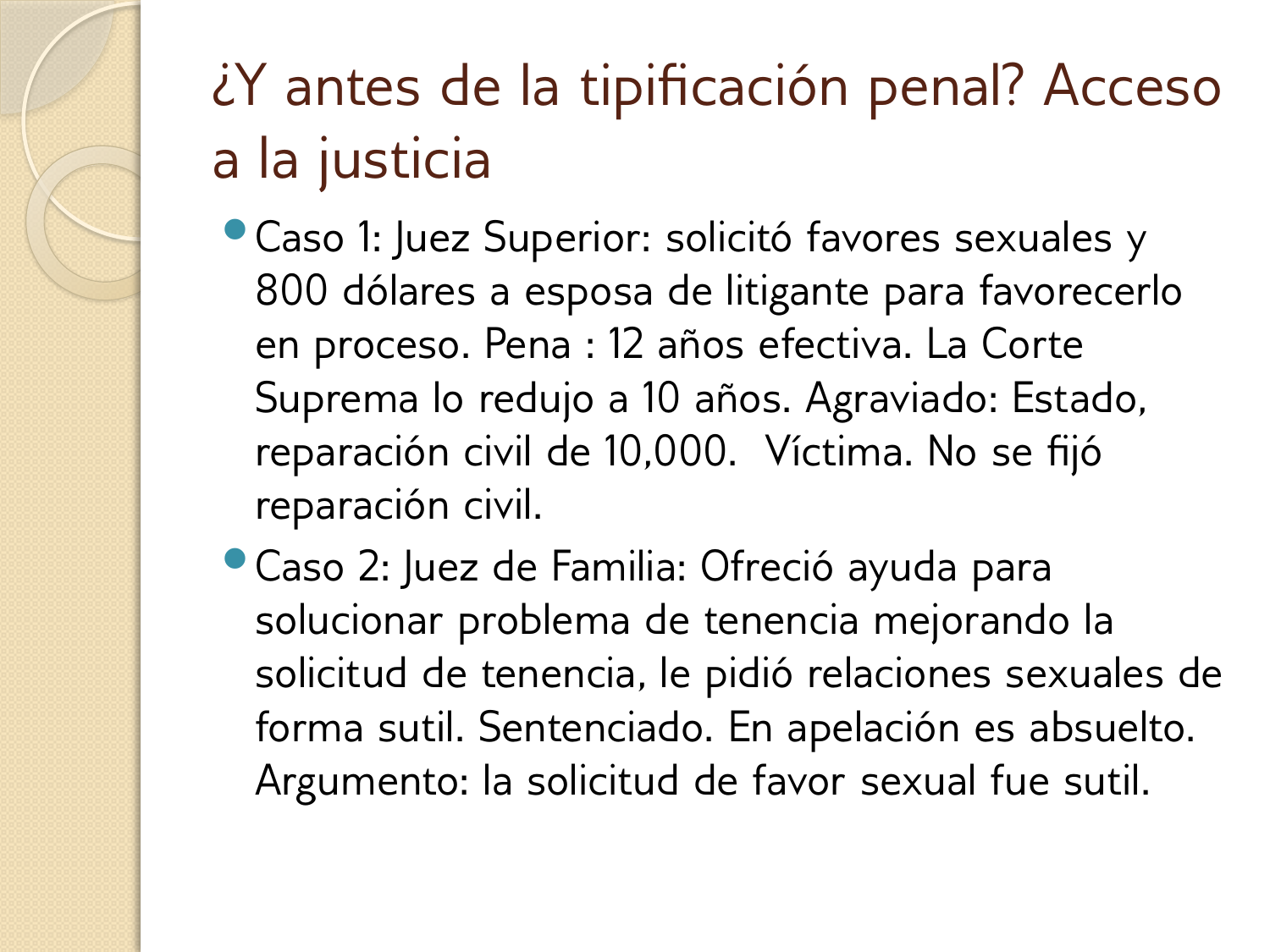

# ¿Y antes de la tipificación penal? Acceso a la justicia
Caso 1: Juez Superior: solicitó favores sexuales y 800 dólares a esposa de litigante para favorecerlo en proceso. Pena : 12 años efectiva. La Corte Suprema lo redujo a 10 años. Agraviado: Estado, reparación civil de 10,000.  Víctima. No se fijó reparación civil.
Caso 2: Juez de Familia: Ofreció ayuda para solucionar problema de tenencia mejorando la solicitud de tenencia, le pidió relaciones sexuales de forma sutil. Sentenciado. En apelación es absuelto. Argumento: la solicitud de favor sexual fue sutil.